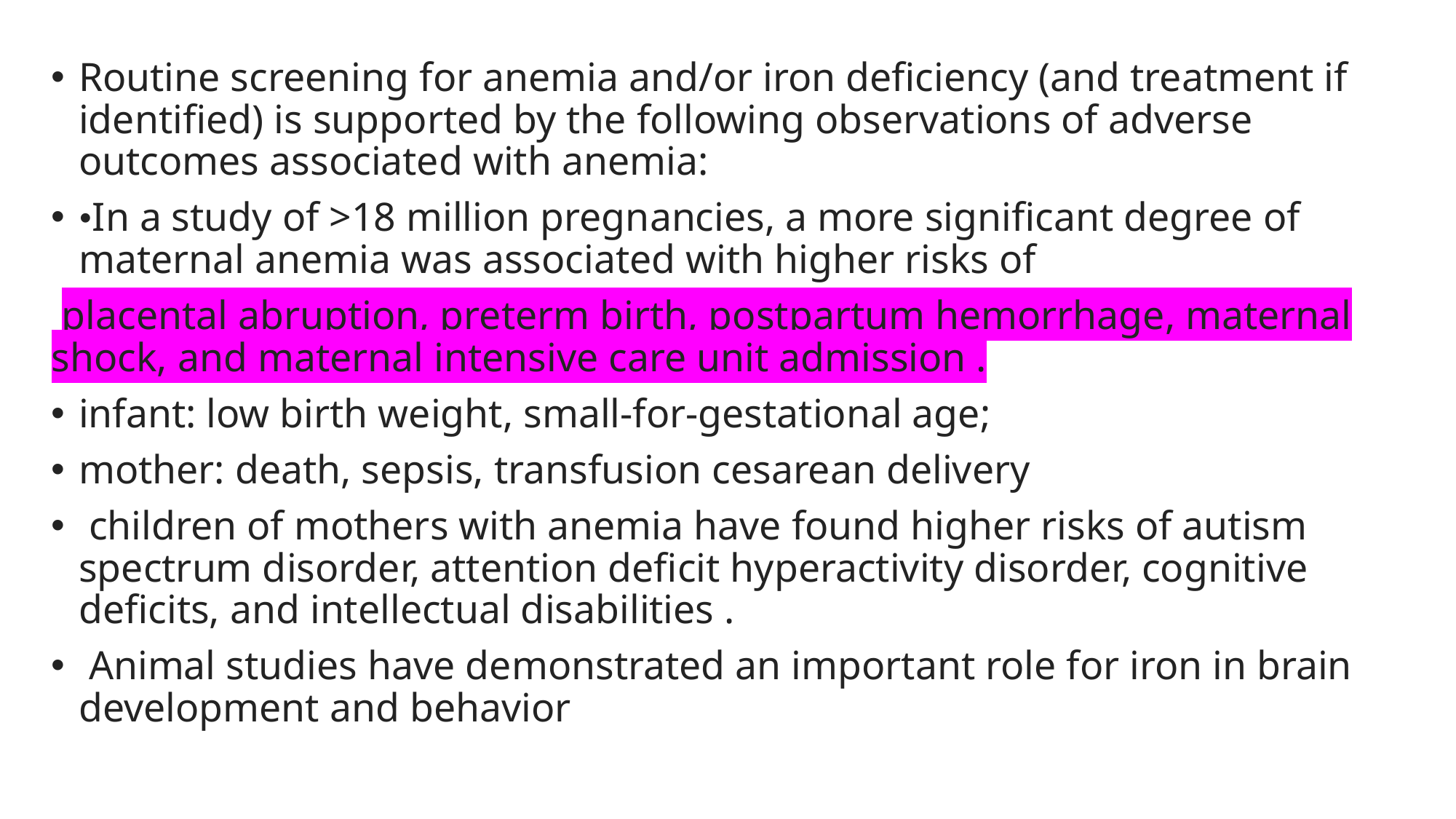

Routine screening for anemia and/or iron deficiency (and treatment if identified) is supported by the following observations of adverse outcomes associated with anemia:
•In a study of >18 million pregnancies, a more significant degree of maternal anemia was associated with higher risks of
 placental abruption, preterm birth, postpartum hemorrhage, maternal shock, and maternal intensive care unit admission .
infant: low birth weight, small-for-gestational age;
mother: death, sepsis, transfusion cesarean delivery
 children of mothers with anemia have found higher risks of autism spectrum disorder, attention deficit hyperactivity disorder, cognitive deficits, and intellectual disabilities .
 Animal studies have demonstrated an important role for iron in brain development and behavior